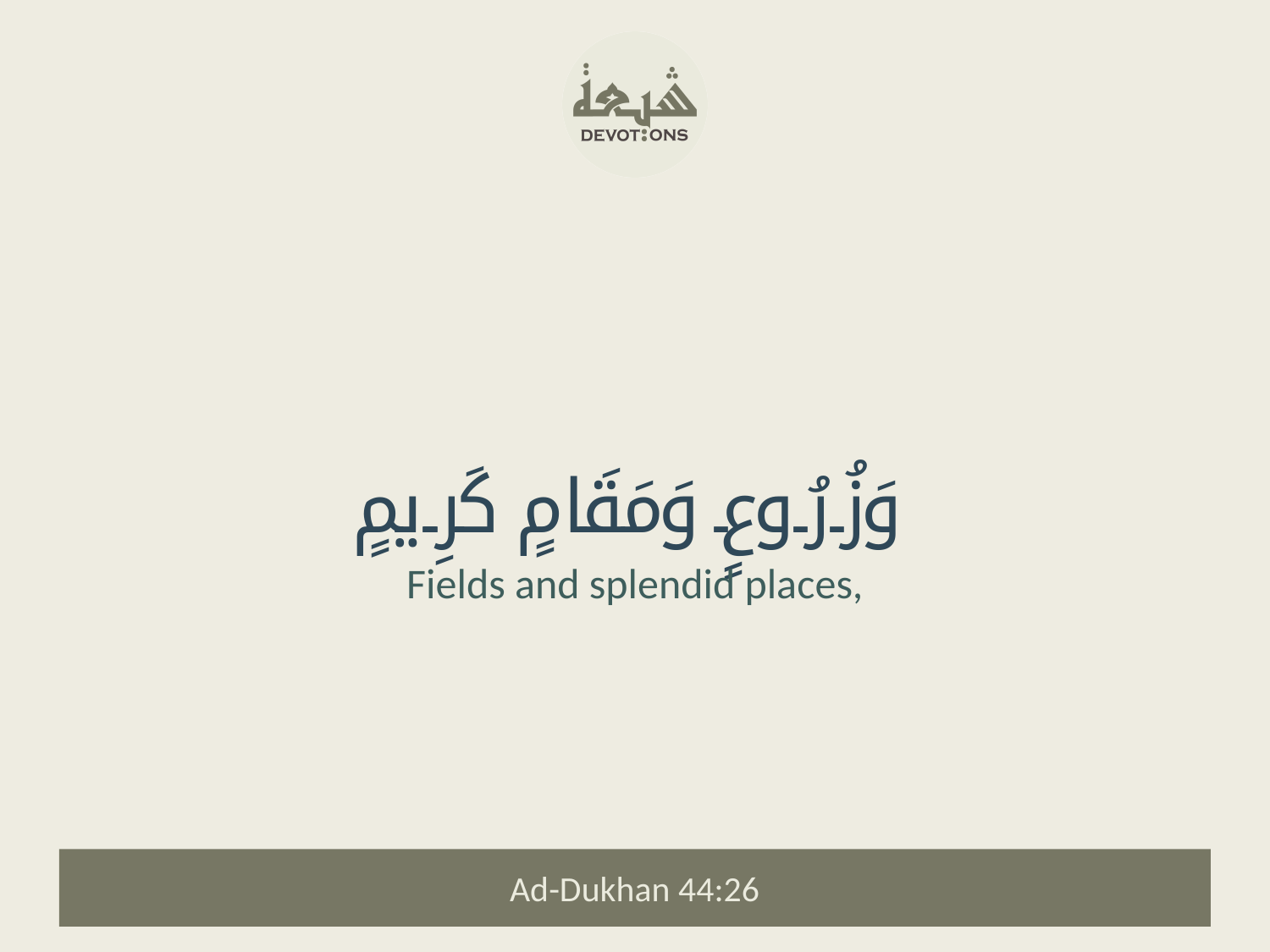

وَزُرُوعٍ وَمَقَامٍ كَرِيمٍ
Fields and splendid places,
Ad-Dukhan 44:26